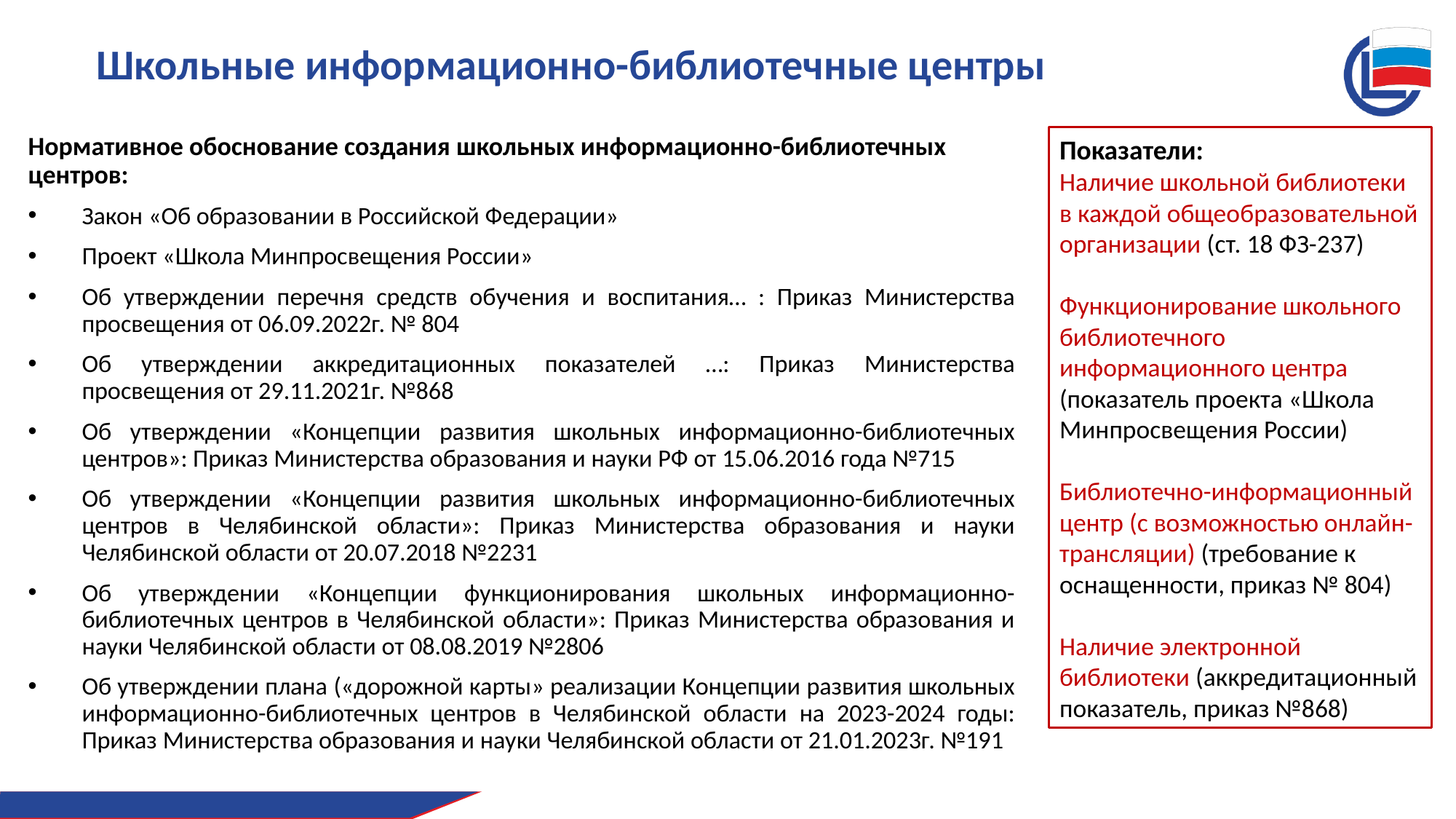

# Школьные информационно-библиотечные центры
Нормативное обоснование создания школьных информационно-библиотечных центров:
Закон «Об образовании в Российской Федерации»
Проект «Школа Минпросвещения России»
Об утверждении перечня средств обучения и воспитания… : Приказ Министерства просвещения от 06.09.2022г. № 804
Об утверждении аккредитационных показателей …: Приказ Министерства просвещения от 29.11.2021г. №868
Об утверждении «Концепции развития школьных информационно-библиотечных центров»: Приказ Министерства образования и науки РФ от 15.06.2016 года №715
Об утверждении «Концепции развития школьных информационно-библиотечных центров в Челябинской области»: Приказ Министерства образования и науки Челябинской области от 20.07.2018 №2231
Об утверждении «Концепции функционирования школьных информационно-библиотечных центров в Челябинской области»: Приказ Министерства образования и науки Челябинской области от 08.08.2019 №2806
Об утверждении плана («дорожной карты» реализации Концепции развития школьных информационно-библиотечных центров в Челябинской области на 2023-2024 годы: Приказ Министерства образования и науки Челябинской области от 21.01.2023г. №191
Показатели:
Наличие школьной библиотеки в каждой общеобразовательной организации (ст. 18 ФЗ-237)

Функционирование школьного библиотечного информационного центра (показатель проекта «Школа Минпросвещения России)

Библиотечно-информационный центр (с возможностью онлайн-трансляции) (требование к оснащенности, приказ № 804)

Наличие электронной библиотеки (аккредитационный показатель, приказ №868)